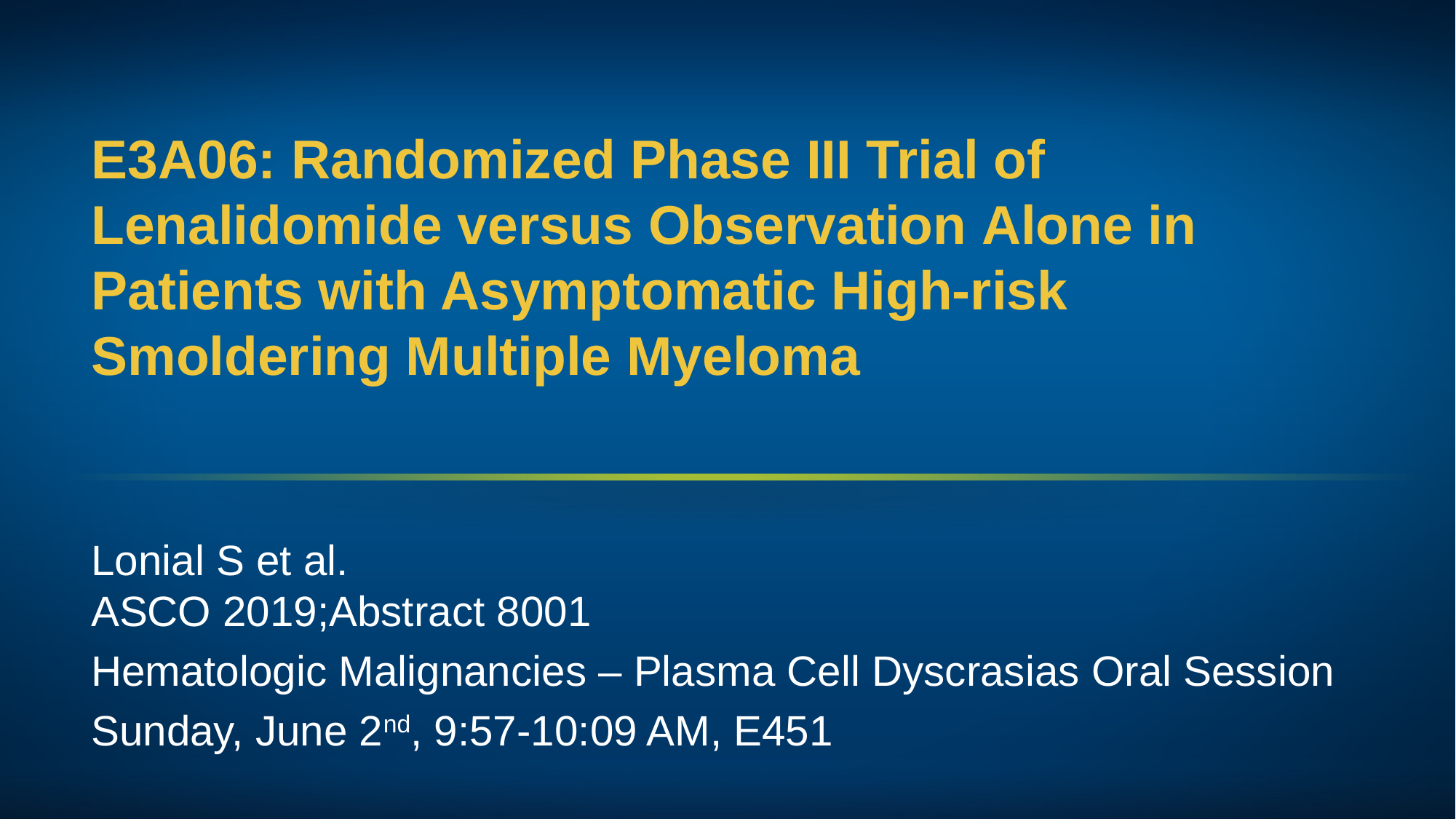

# E3A06: Randomized Phase III Trial of Lenalidomide versus Observation Alone in Patients with Asymptomatic High-risk Smoldering Multiple Myeloma
Lonial S et al.
ASCO 2019;Abstract 8001
Hematologic Malignancies – Plasma Cell Dyscrasias Oral Session
Sunday, June 2nd, 9:57-10:09 AM, E451